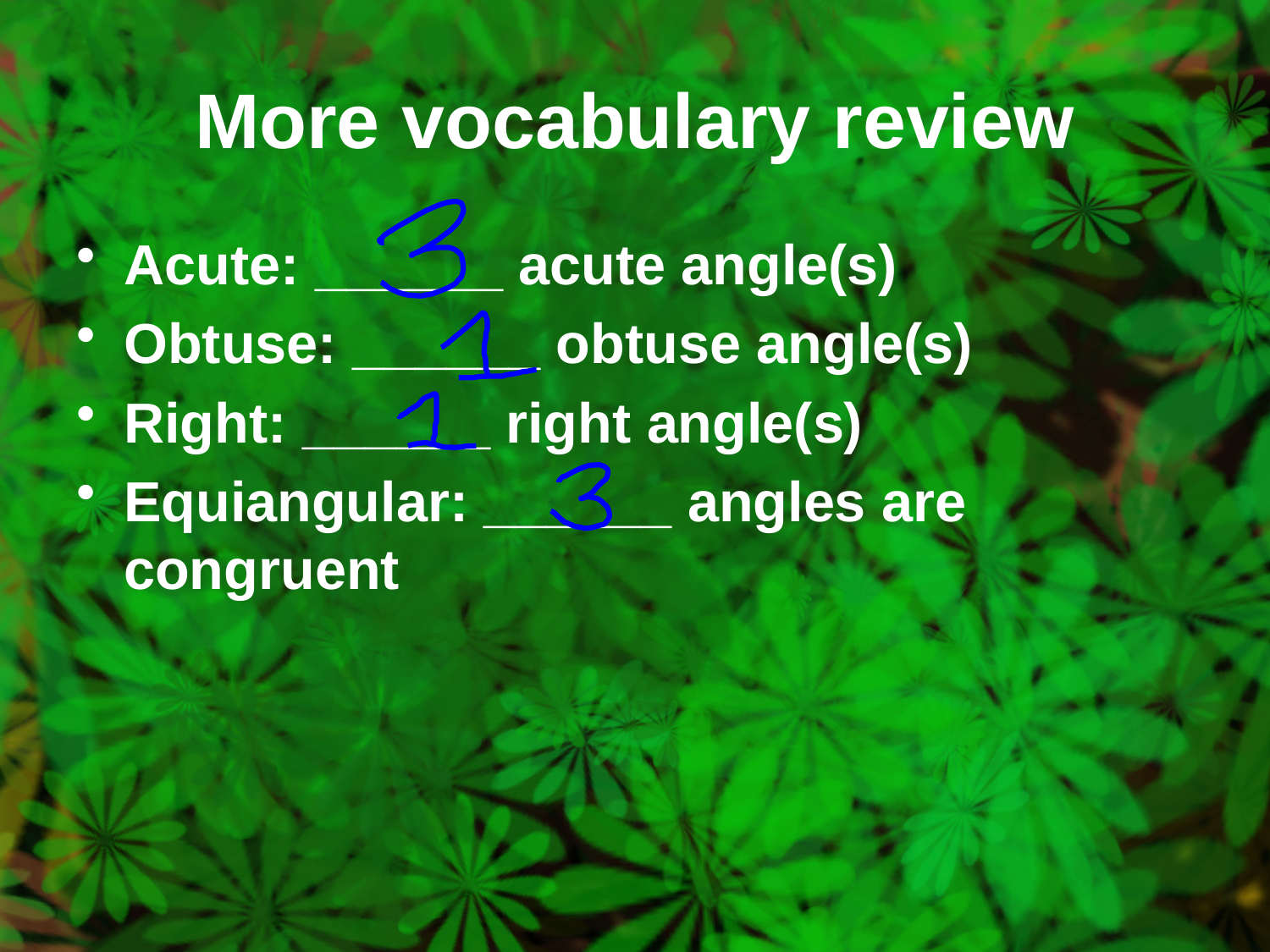

# More vocabulary review

Acute: ______ acute angle(s)
Obtuse: ______ obtuse angle(s)
Right: ______ right angle(s)
Equiangular: ______ angles are congruent